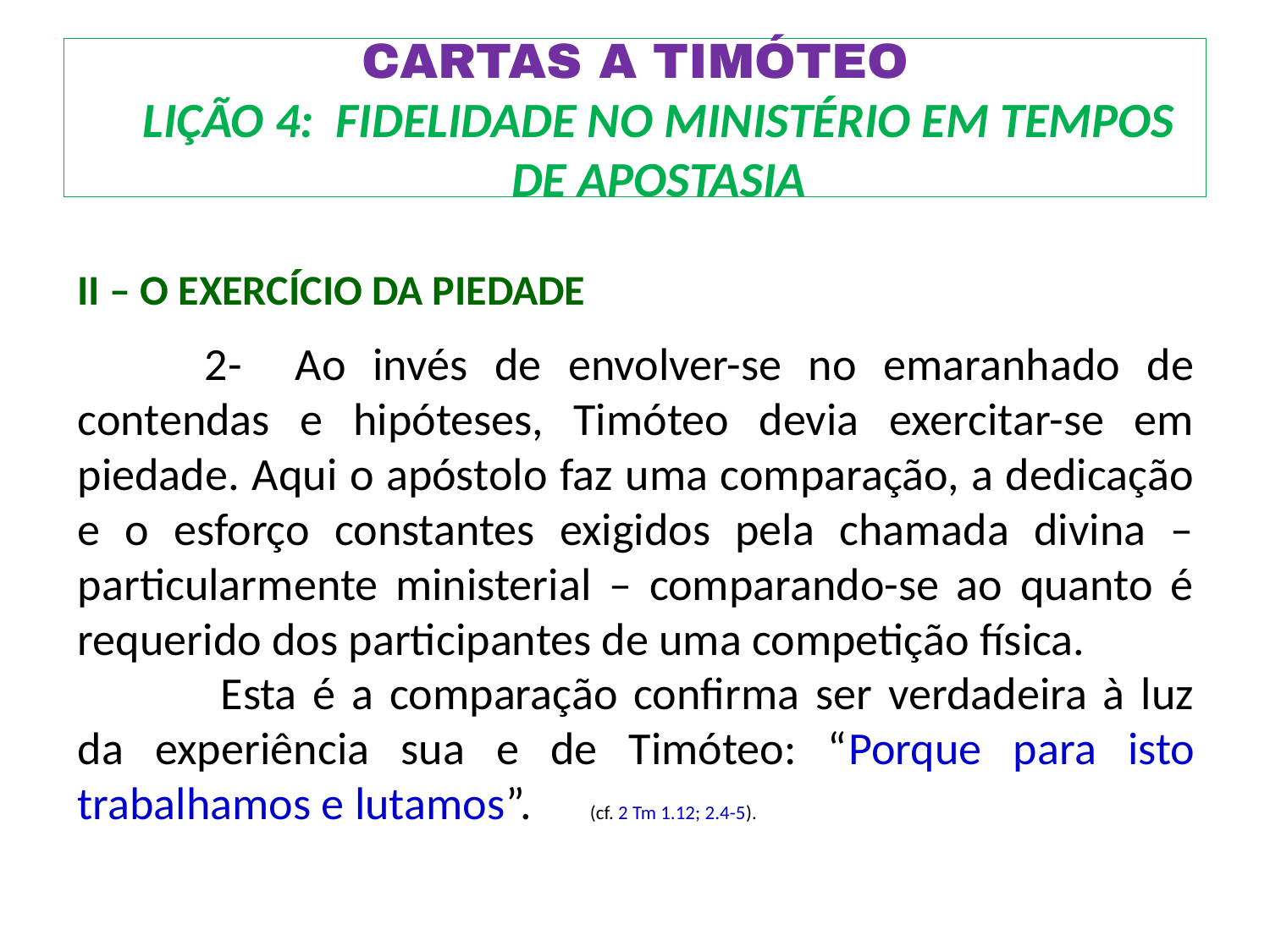

# CARTAS A TIMÓTEO LIÇÃO 4:  FIDELIDADE NO MINISTÉRIO EM TEMPOS DE APOSTASIA
II – O EXERCÍCIO DA PIEDADE

	2-  Ao invés de envolver-se no emaranhado de contendas e hipóteses, Timóteo devia exercitar-se em piedade. Aqui o apóstolo faz uma comparação, a dedicação e o esforço constantes exigidos pela chamada divina – particularmente ministerial – comparando-se ao quanto é requerido dos participantes de uma competição física.
	 Esta é a comparação confirma ser verdadeira à luz da experiência sua e de Timóteo: “Porque para isto trabalhamos e lutamos”.	 (cf. 2 Tm 1.12; 2.4-5).